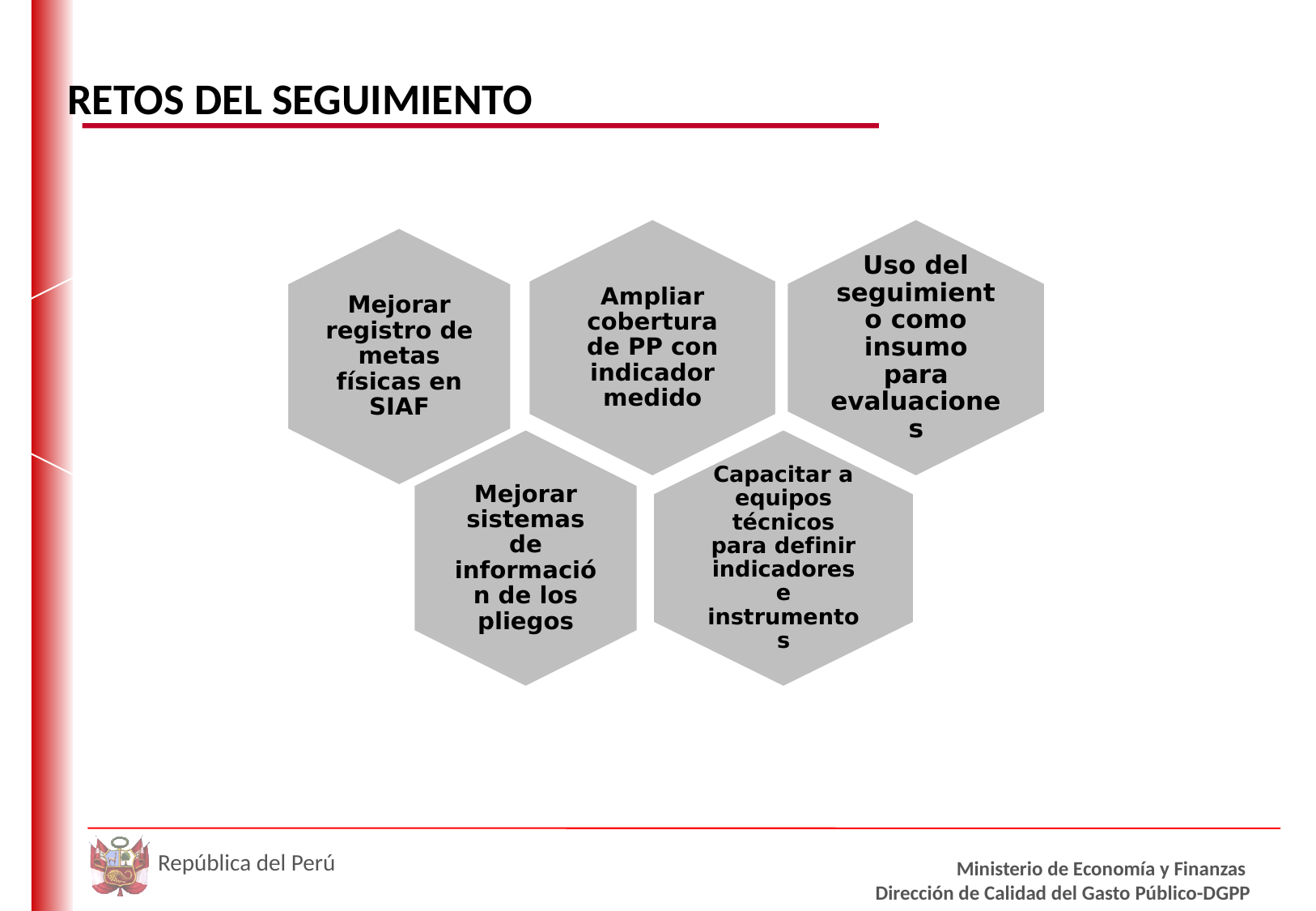

# RETOS DEL SEGUIMIENTO
Capacitar a equipos técnicos para definir indicadores e instrumentos
Mejorar sistemas de información de los pliegos

Mejorar registro de metas físicas en SIAF
Ampliar cobertura de PP con indicador medido
Uso del seguimiento como insumo para evaluaciones